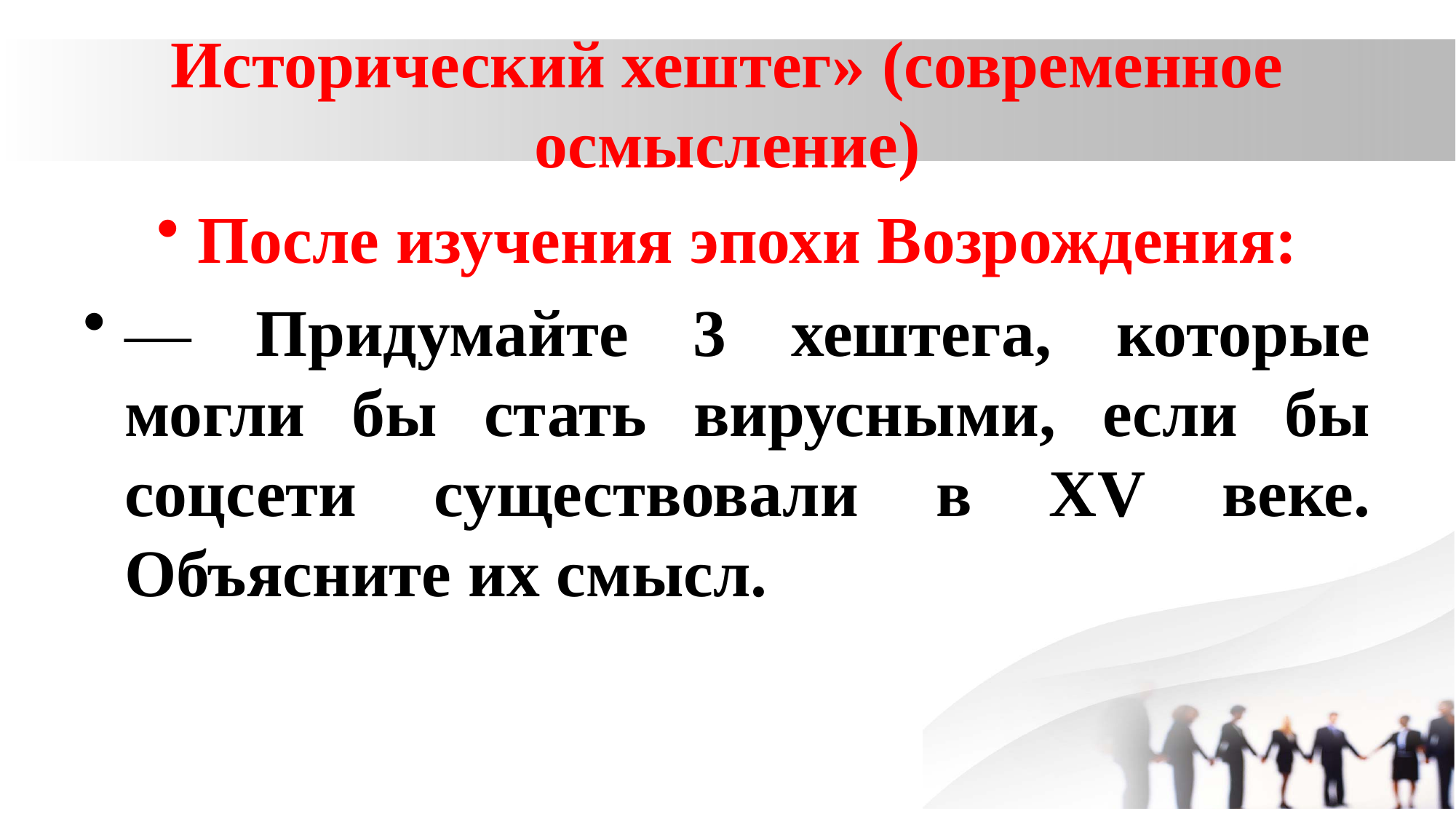

# Исторический хештег» (современное осмысление)
После изучения эпохи Возрождения:
— Придумайте 3 хештега, которые могли бы стать вирусными, если бы соцсети существовали в XV веке. Объясните их смысл.